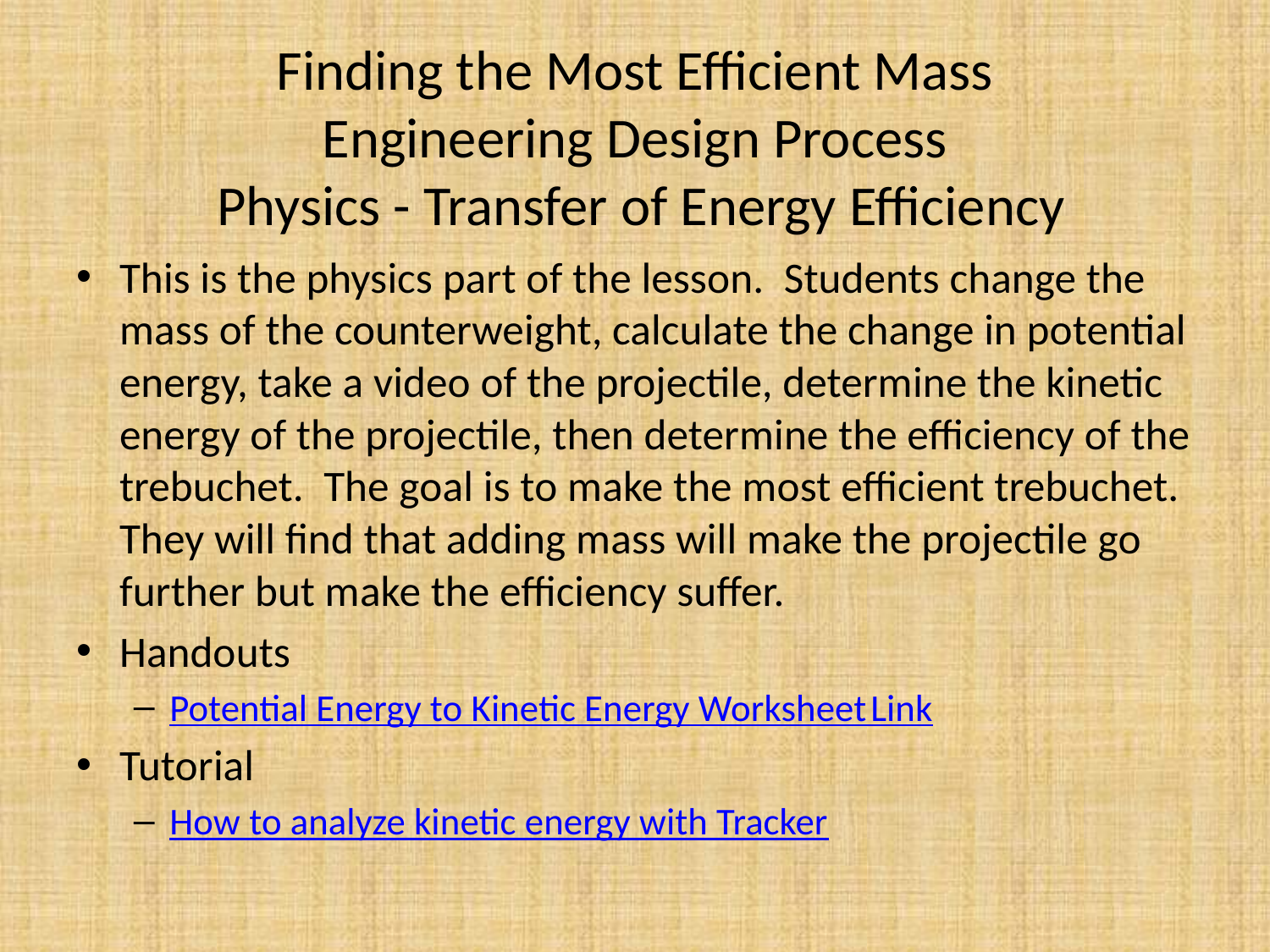

# Finding the Most Efficient Mass Engineering Design Process Physics - Transfer of Energy Efficiency
This is the physics part of the lesson.  Students change the mass of the counterweight, calculate the change in potential energy, take a video of the projectile, determine the kinetic energy of the projectile, then determine the efficiency of the trebuchet.  The goal is to make the most efficient trebuchet.  They will find that adding mass will make the projectile go further but make the efficiency suffer.
Handouts
Potential Energy to Kinetic Energy Worksheet Link
Tutorial
How to analyze kinetic energy with Tracker